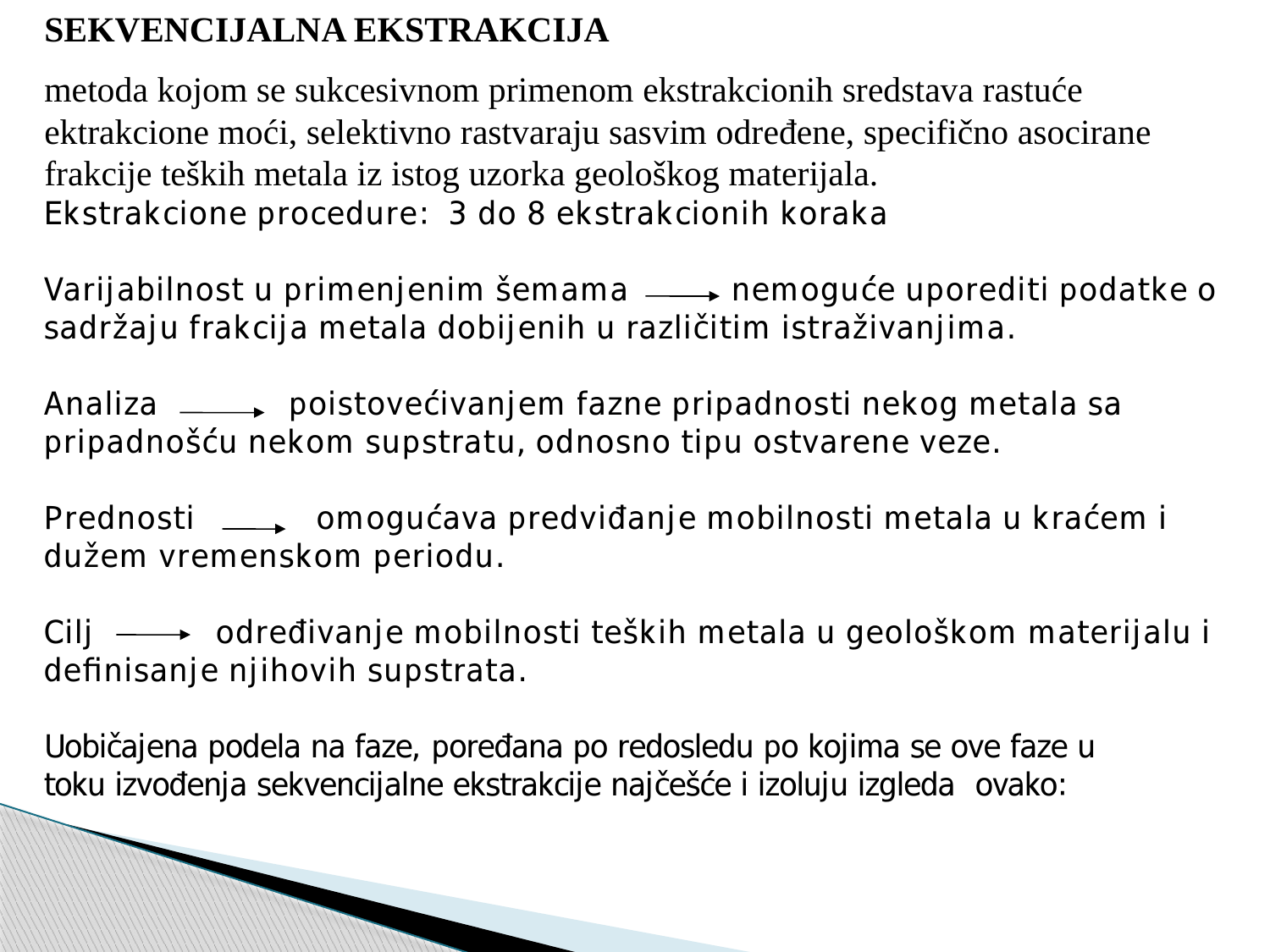

SEKVENCIJALNA EKSTRAKCIJA
metoda kojom se sukcesivnom primenom ekstrakcionih sredstava rastuće ektrakcione moći, selektivno rastvaraju sasvim određene, specifično asocirane frakcije teških metala iz istog uzorka geološkog materijala.
Ekstrakcione procedure:  3 do 8 ekstrakcionih koraka

Varijabilnost u primenjenim šemama           nemoguće uporediti podatke o sadržaju frakcija metala dobijenih u različitim istraživanjima.

Analiza              poistovećivanjem fazne pripadnosti nekog metala sa pripadnošću nekom supstratu, odnosno tipu ostvarene veze.

Prednosti             omogućava predviđanje mobilnosti metala u kraćem i dužem vremenskom periodu.

Cilj             određivanje mobilnosti teških metala u geološkom materijalu i definisanje njihovih supstrata.

Uobičajena podela na faze, poređana po redosledu po kojima se ove faze u
toku izvođenja sekvencijalne ekstrakcije najčešće i izoluju izgleda  ovako: